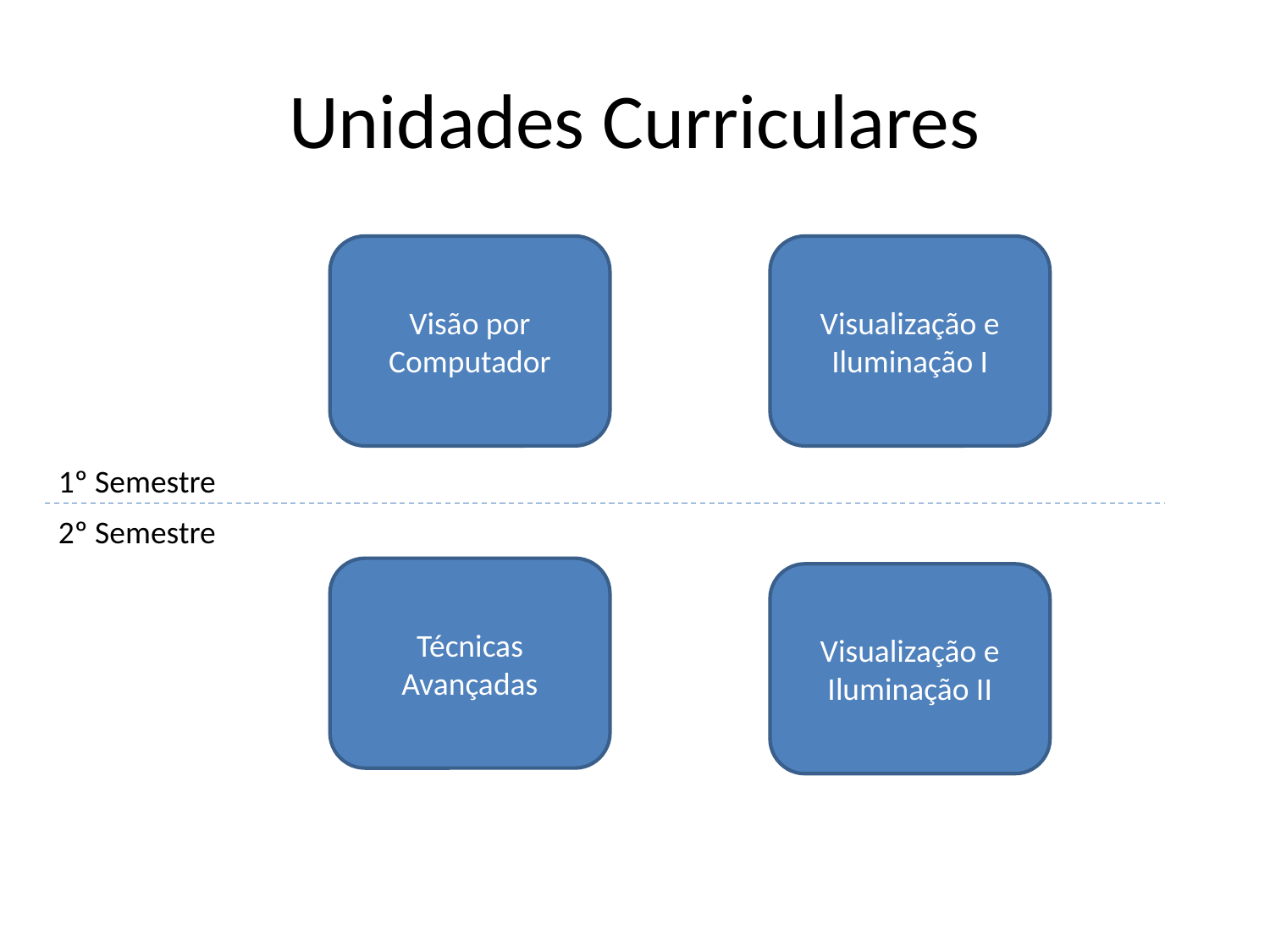

# Unidades Curriculares
Visão por Computador
Visualização e Iluminação I
1º Semestre
2º Semestre
Técnicas Avançadas
Visualização e Iluminação II